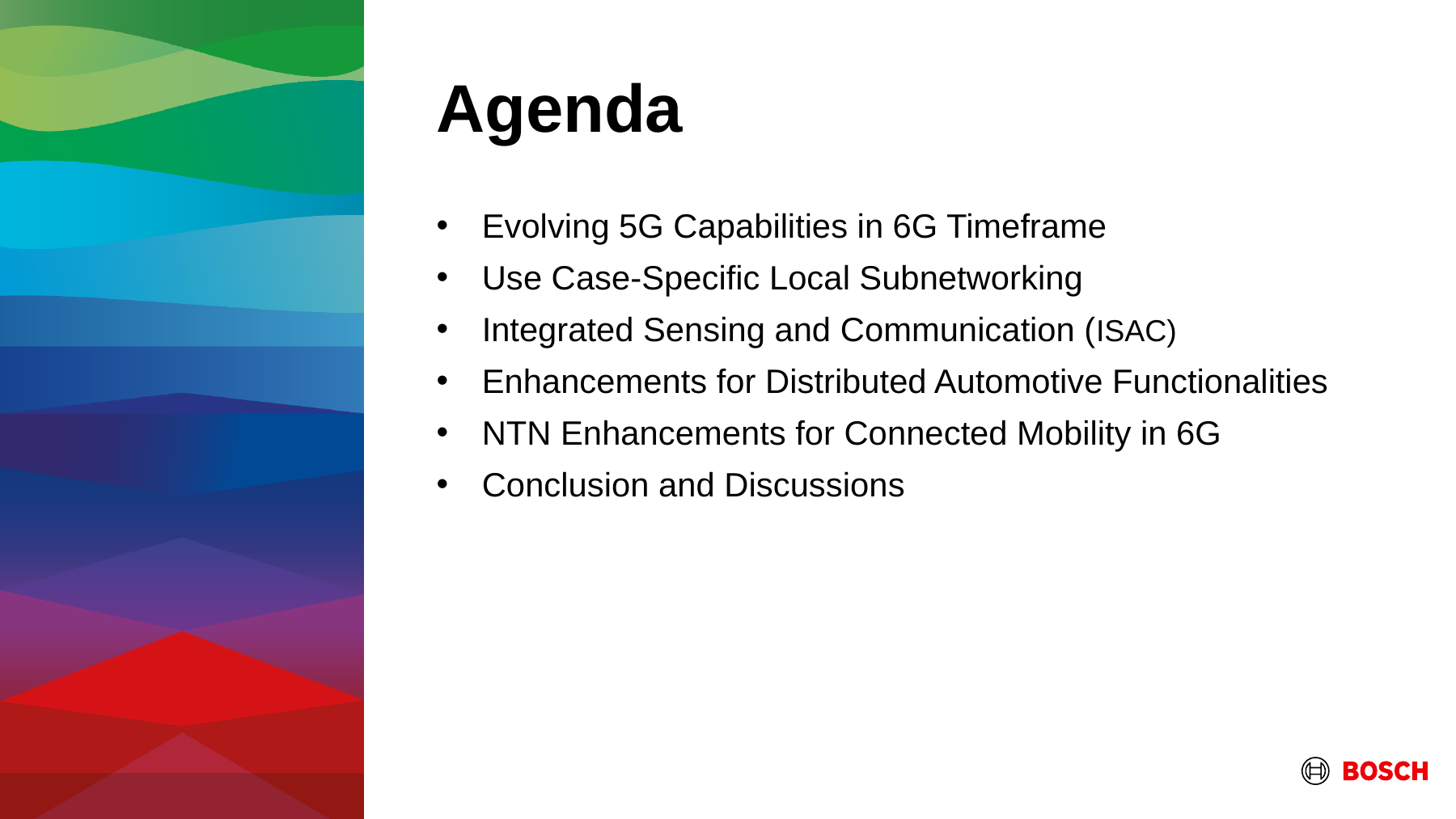

# Agenda
Evolving 5G Capabilities in 6G Timeframe
Use Case-Specific Local Subnetworking
Integrated Sensing and Communication (ISAC)
Enhancements for Distributed Automotive Functionalities
NTN Enhancements for Connected Mobility in 6G
Conclusion and Discussions